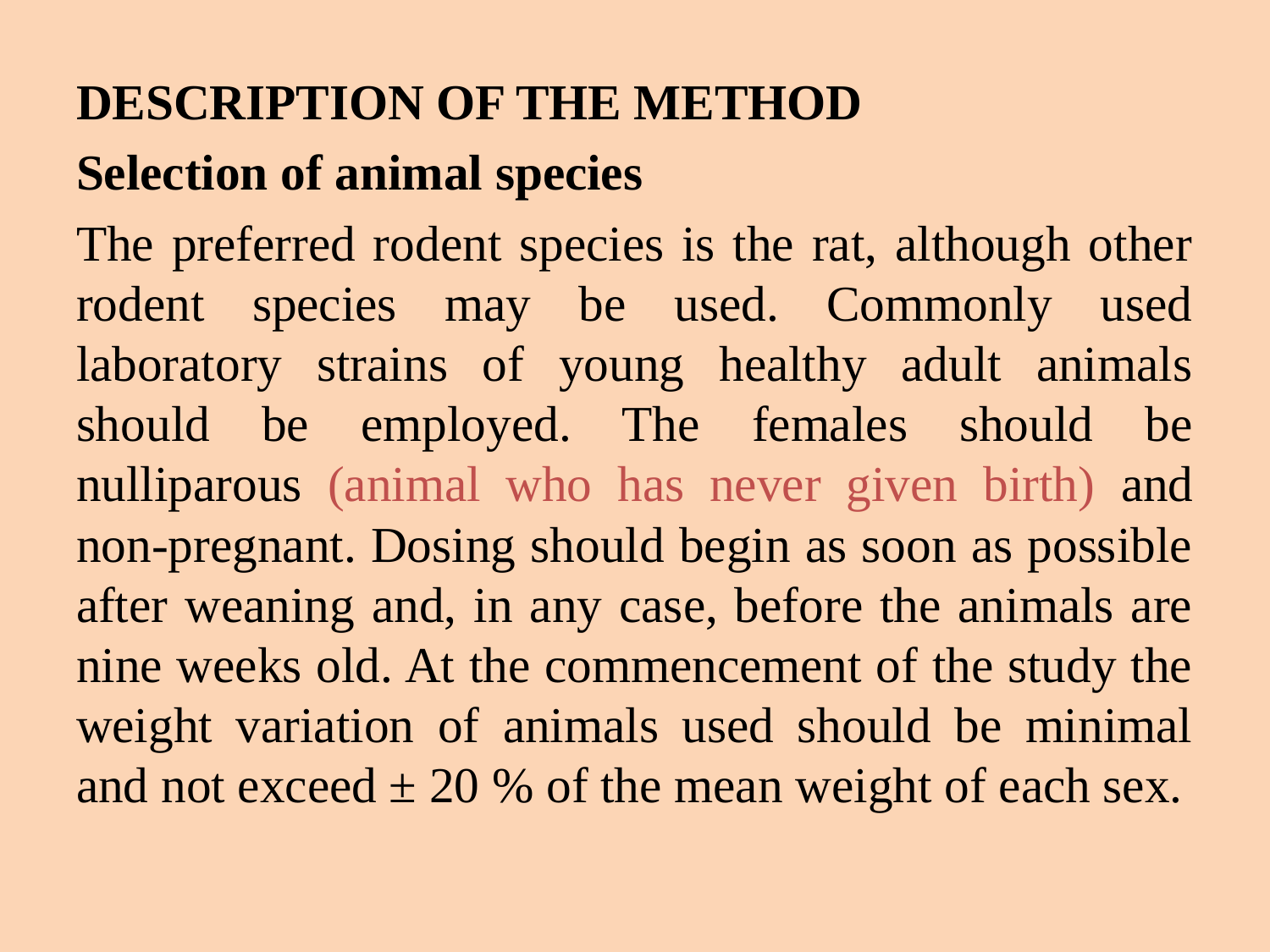

DESCRIPTION OF THE METHOD
Selection of animal species
The preferred rodent species is the rat, although other rodent species may be used. Commonly used laboratory strains of young healthy adult animals should be employed. The females should be nulliparous (animal who has never given birth) and non-pregnant. Dosing should begin as soon as possible after weaning and, in any case, before the animals are nine weeks old. At the commencement of the study the weight variation of animals used should be minimal and not exceed ± 20 % of the mean weight of each sex.